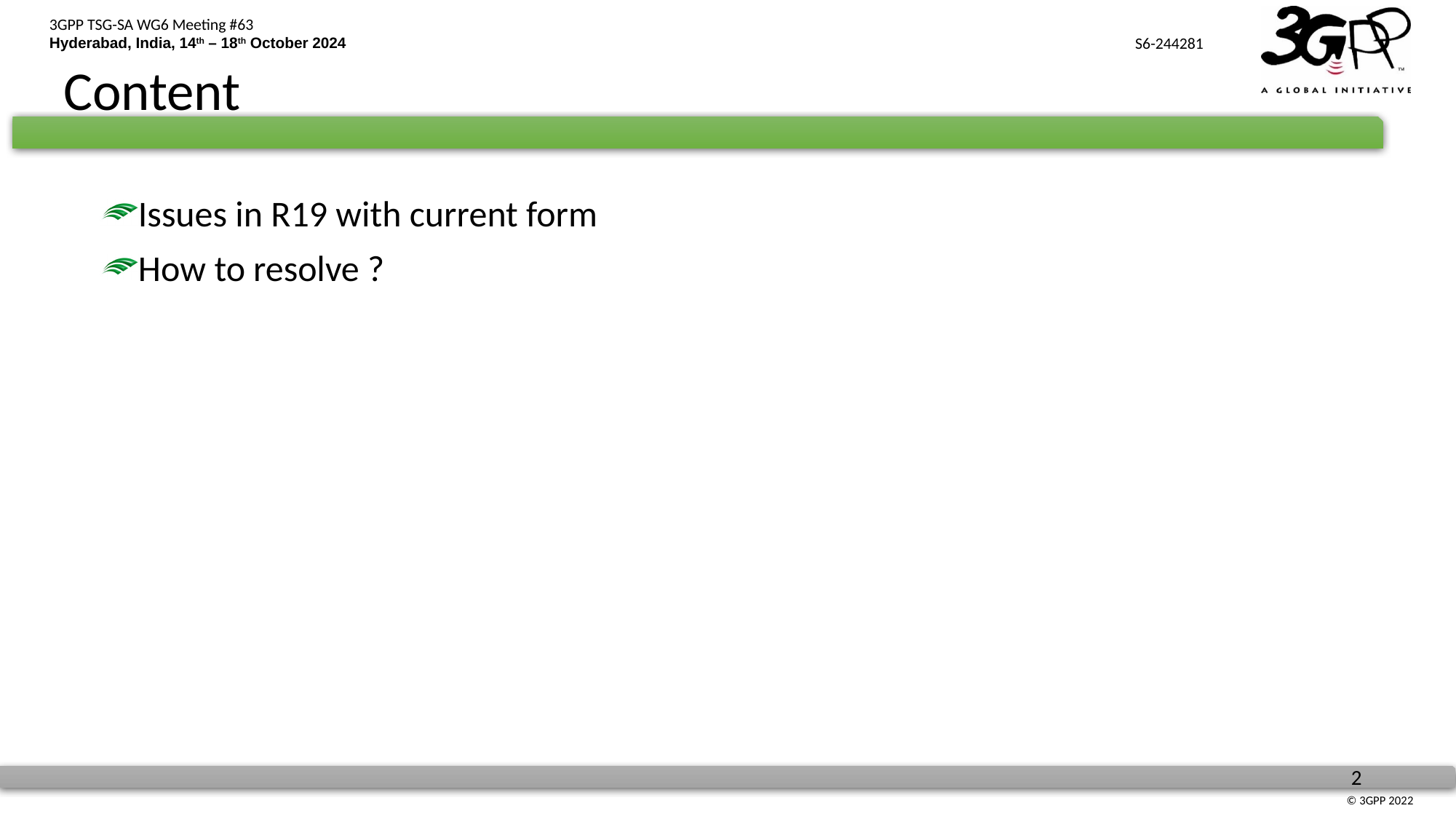

# Content
Issues in R19 with current form
How to resolve ?